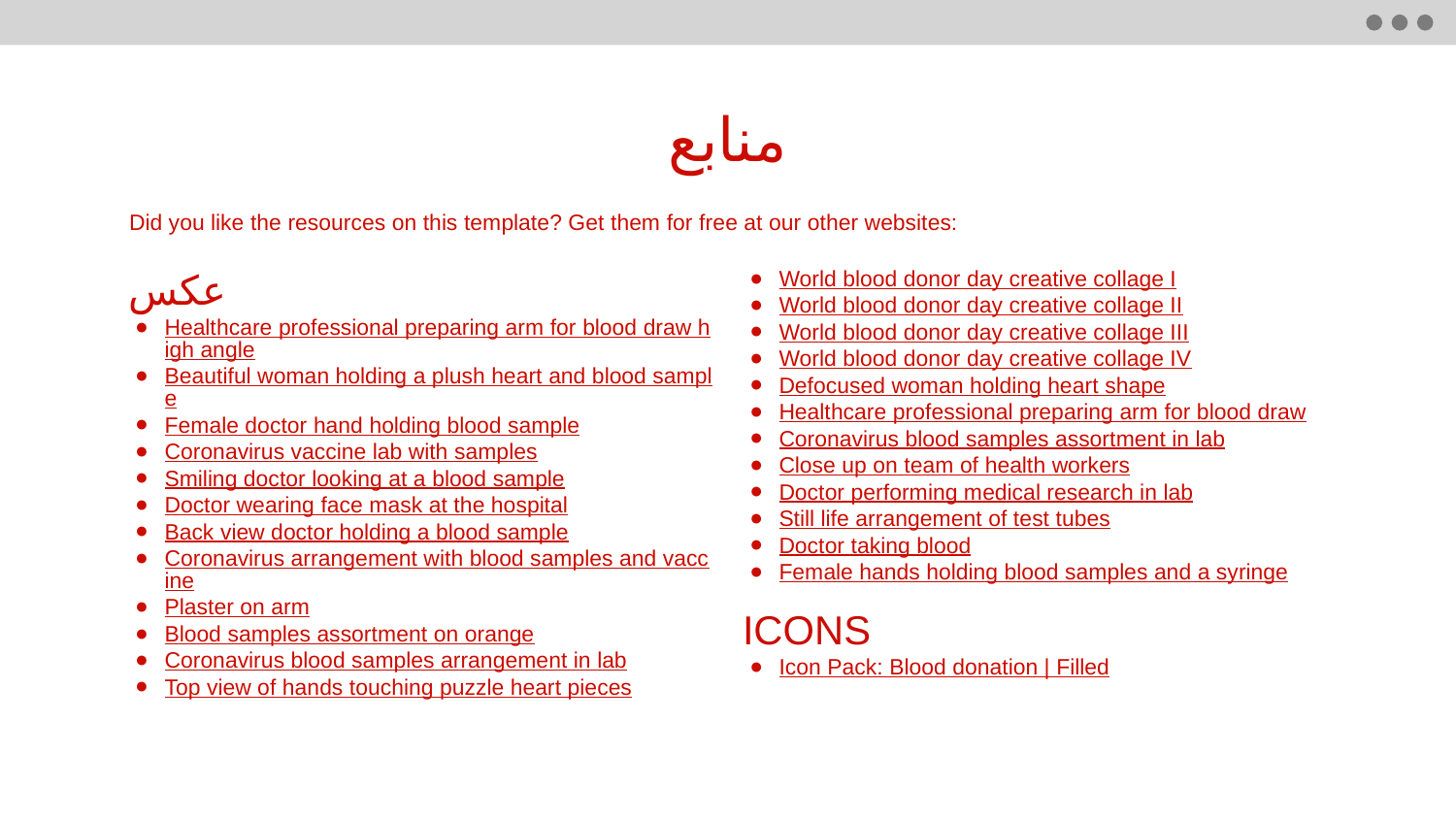

# منابع
Did you like the resources on this template? Get them for free at our other websites:
عکس
Healthcare professional preparing arm for blood draw high angle
Beautiful woman holding a plush heart and blood sample
Female doctor hand holding blood sample
Coronavirus vaccine lab with samples
Smiling doctor looking at a blood sample
Doctor wearing face mask at the hospital
Back view doctor holding a blood sample
Coronavirus arrangement with blood samples and vaccine
Plaster on arm
Blood samples assortment on orange
Coronavirus blood samples arrangement in lab
Top view of hands touching puzzle heart pieces
World blood donor day creative collage I
World blood donor day creative collage II
World blood donor day creative collage III
World blood donor day creative collage IV
Defocused woman holding heart shape
Healthcare professional preparing arm for blood draw
Coronavirus blood samples assortment in lab
Close up on team of health workers
Doctor performing medical research in lab
Still life arrangement of test tubes
Doctor taking blood
Female hands holding blood samples and a syringe
ICONS
Icon Pack: Blood donation | Filled